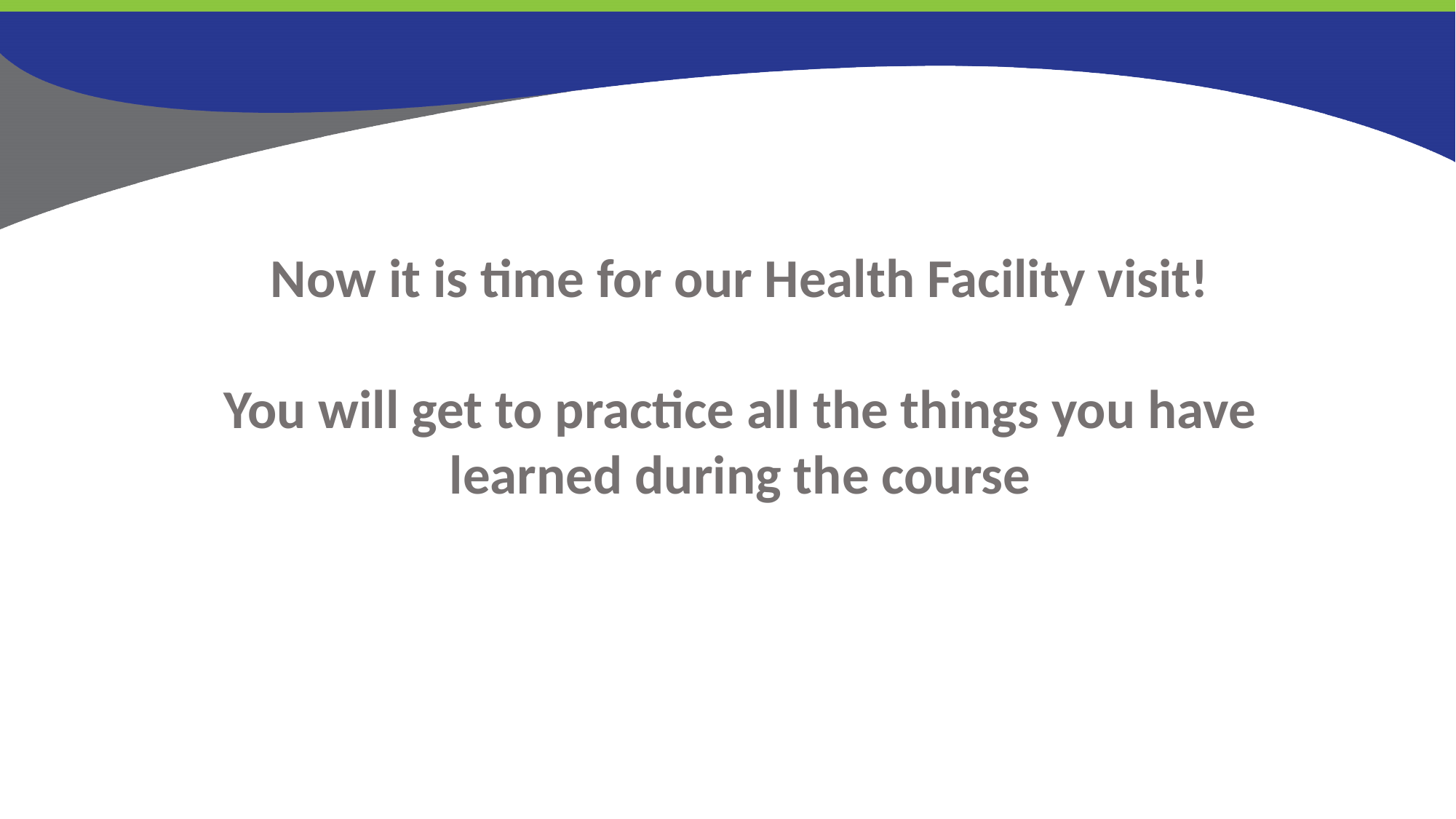

Now it is time for our Health Facility visit!

You will get to practice all the things you have learned during the course